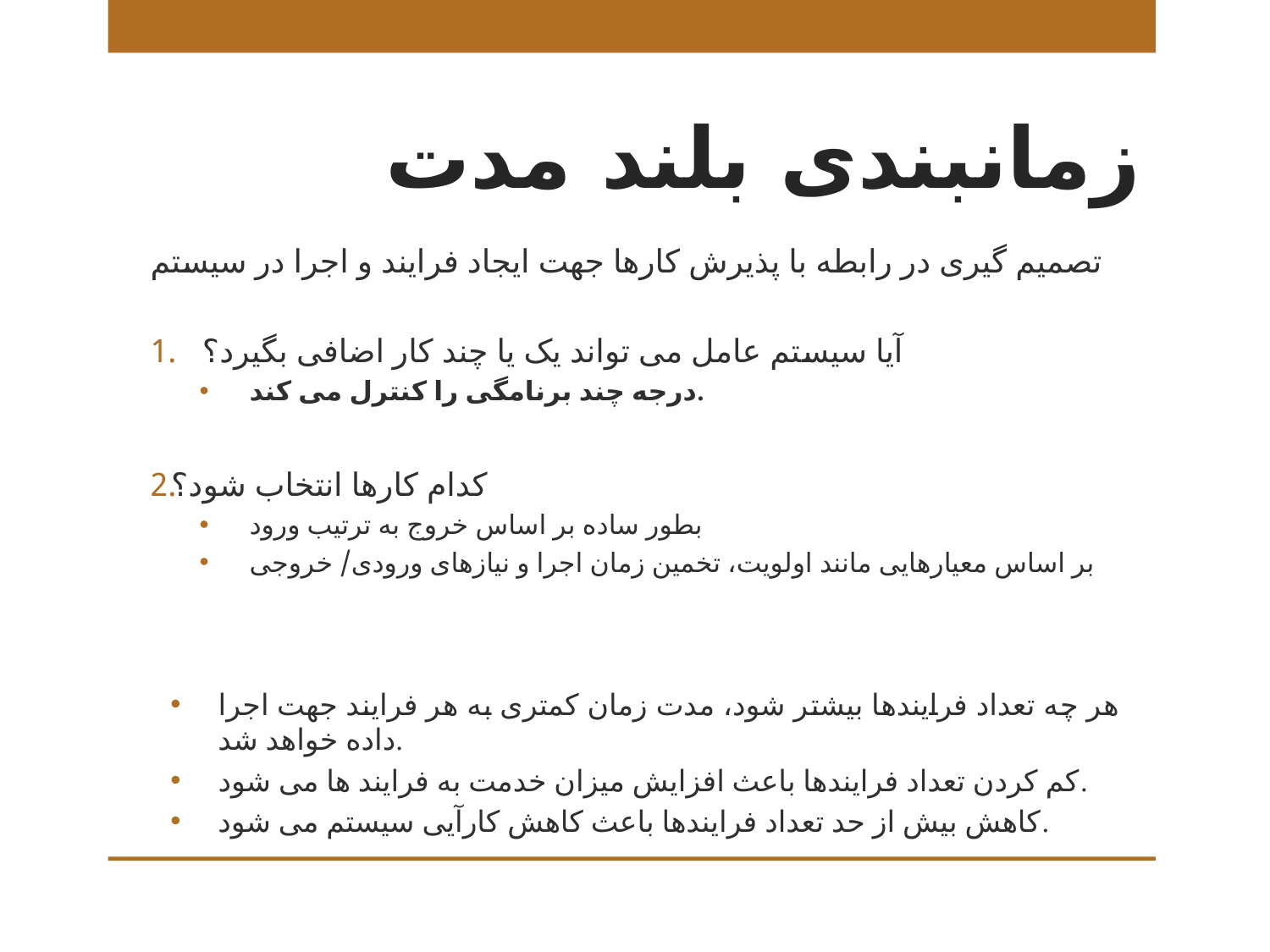

# زمانبندی بلند مدت
تصمیم گیری در رابطه با پذیرش کارها جهت ایجاد فرایند و اجرا در سیستم

آیا سیستم عامل می تواند یک یا چند کار اضافی بگیرد؟
درجه چند برنامگی را کنترل می کند.

کدام کارها انتخاب شود؟
بطور ساده بر اساس خروج به ترتیب ورود
بر اساس معیارهایی مانند اولویت، تخمین زمان اجرا و نیازهای ورودی/ خروجی

هر چه تعداد فرایندها بیشتر شود، مدت زمان کمتری به هر فرایند جهت اجرا داده خواهد شد.
کم کردن تعداد فرایندها باعث افزایش میزان خدمت به فرایند ها می شود.
کاهش بیش از حد تعداد فرایندها باعث کاهش کارآیی سیستم می شود.